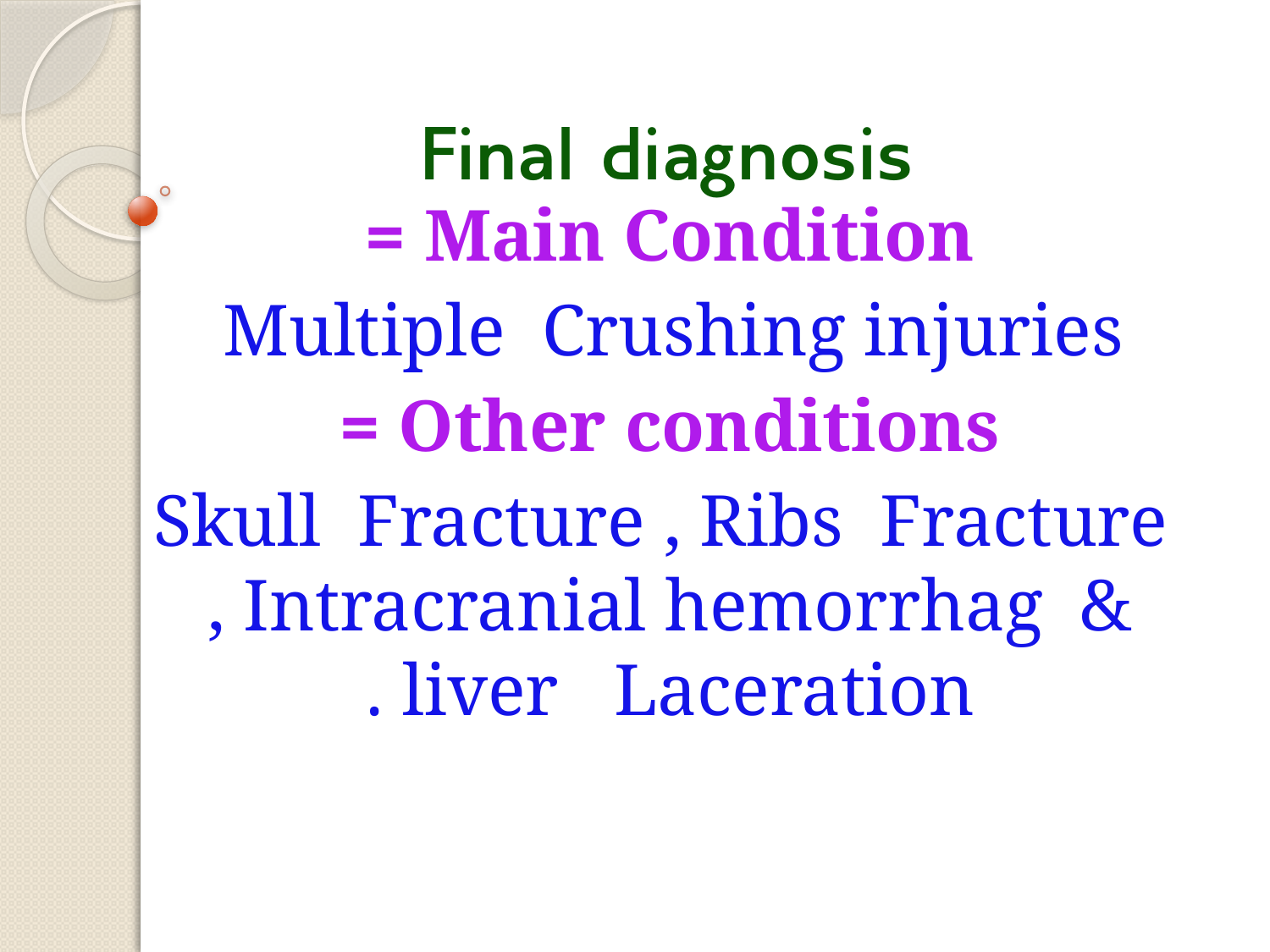

# Final diagnosis
Main Condition =
 Multiple  Crushing injuries
 Other conditions =
Skull  Fracture , Ribs  Fracture  , Intracranial hemorrhag  & liver   Laceration .